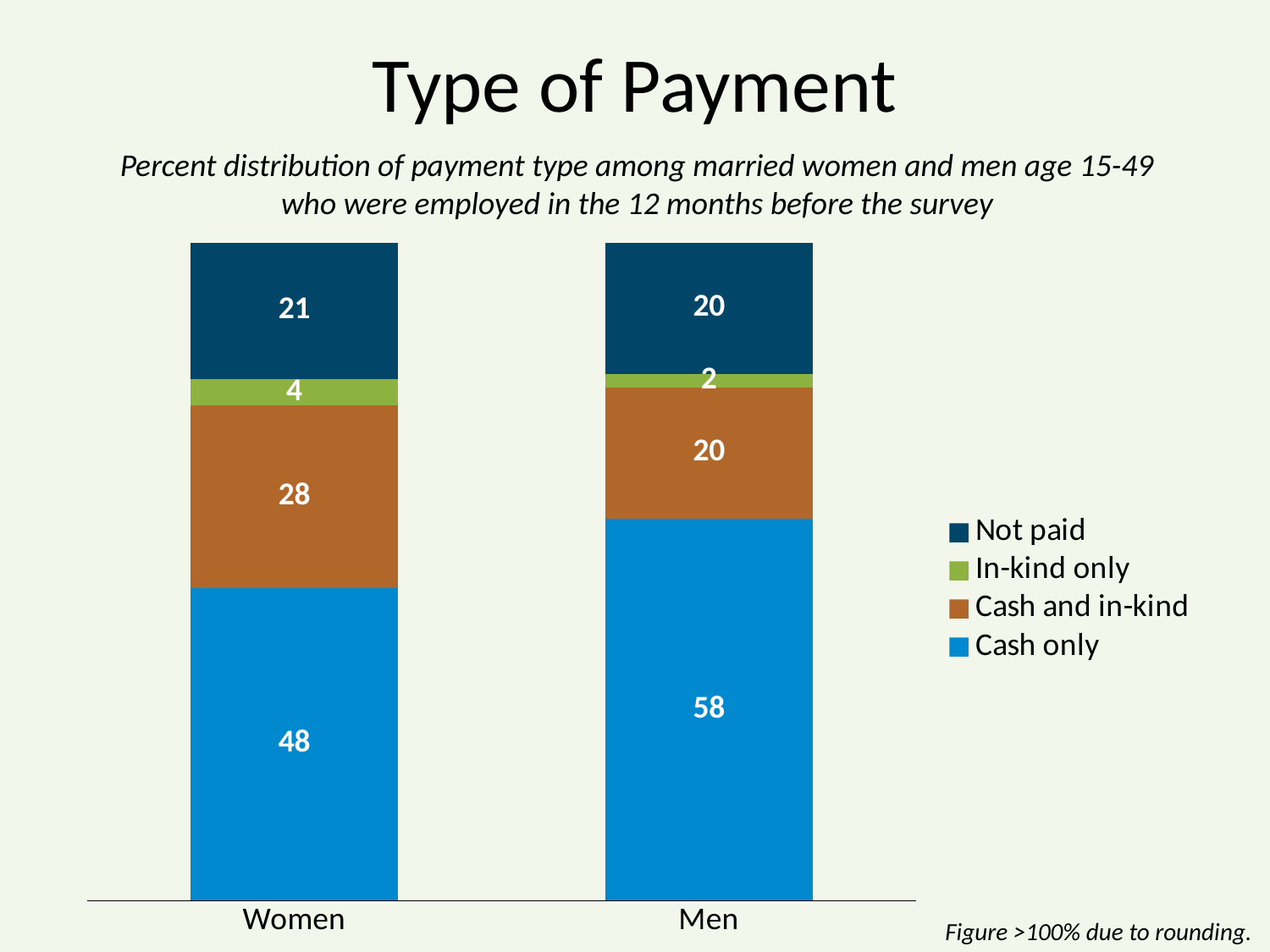

# Type of Payment
Percent distribution of payment type among married women and men age 15-49
who were employed in the 12 months before the survey

### Chart

| Category | Cash only | Cash and in-kind | In-kind only | Not paid |
|---|---|---|---|---|
| Women | 48.0 | 28.0 | 4.0 | 21.0 |
| Men | 58.0 | 20.0 | 2.0 | 20.0 |
Figure >100% due to rounding.